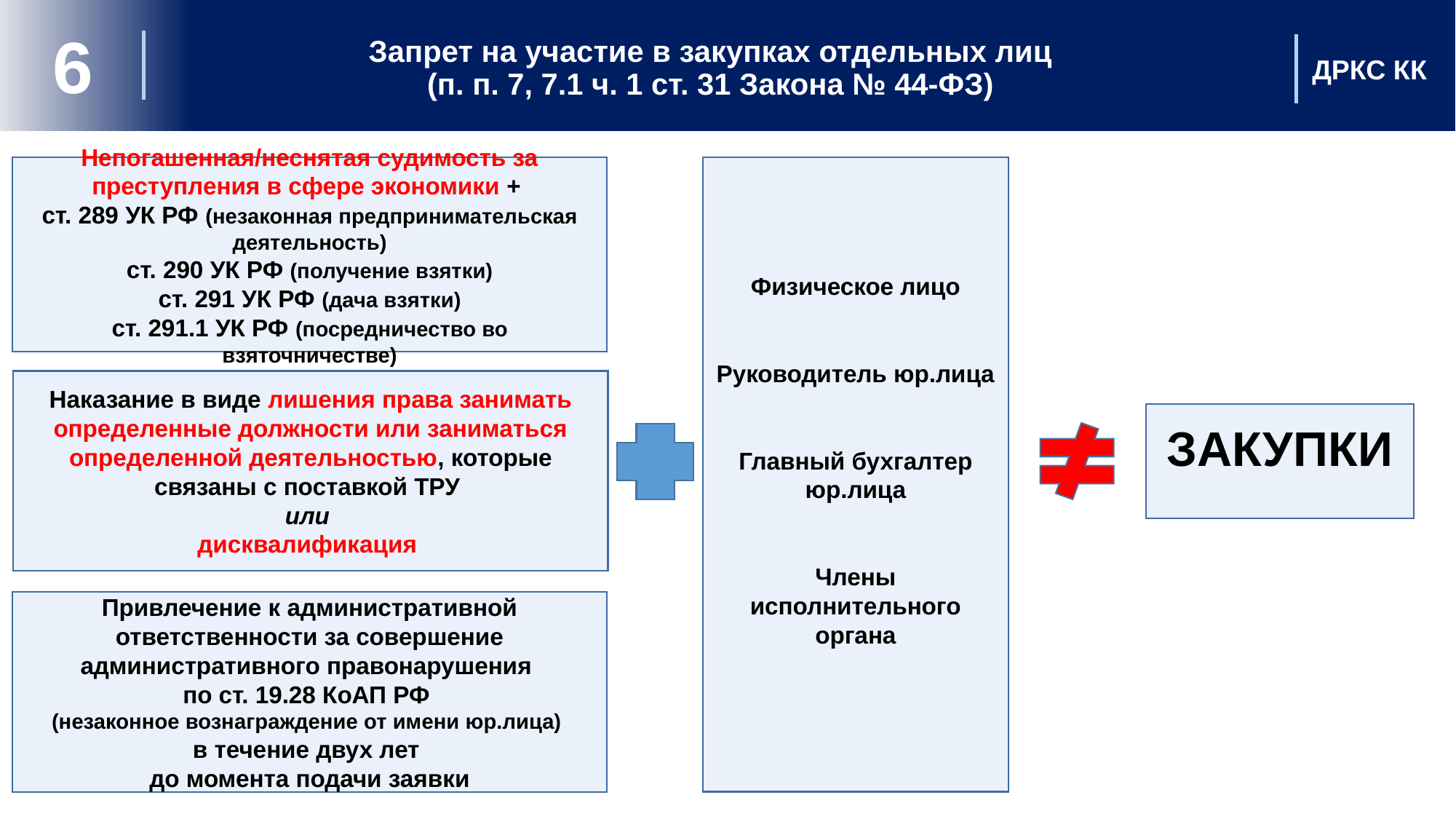

# Запрет на участие в закупках отдельных лиц (п. п. 7, 7.1 ч. 1 ст. 31 Закона № 44-ФЗ)
6
ДРКС КК
Физическое лицо

Руководитель юр.лица

Главный бухгалтер юр.лица

Члены исполнительного органа

Непогашенная/неснятая судимость за преступления в сфере экономики +
ст. 289 УК РФ (незаконная предпринимательская деятельность)
ст. 290 УК РФ (получение взятки)
ст. 291 УК РФ (дача взятки)
ст. 291.1 УК РФ (посредничество во взяточничестве)
Наказание в виде лишения права занимать определенные должности или заниматься определенной деятельностью, которые связаны с поставкой ТРУ
или
дисквалификация
ЗАКУПКИ

Привлечение к административной ответственности за совершение административного правонарушения
по ст. 19.28 КоАП РФ
(незаконное вознаграждение от имени юр.лица)
в течение двух лет
до момента подачи заявки